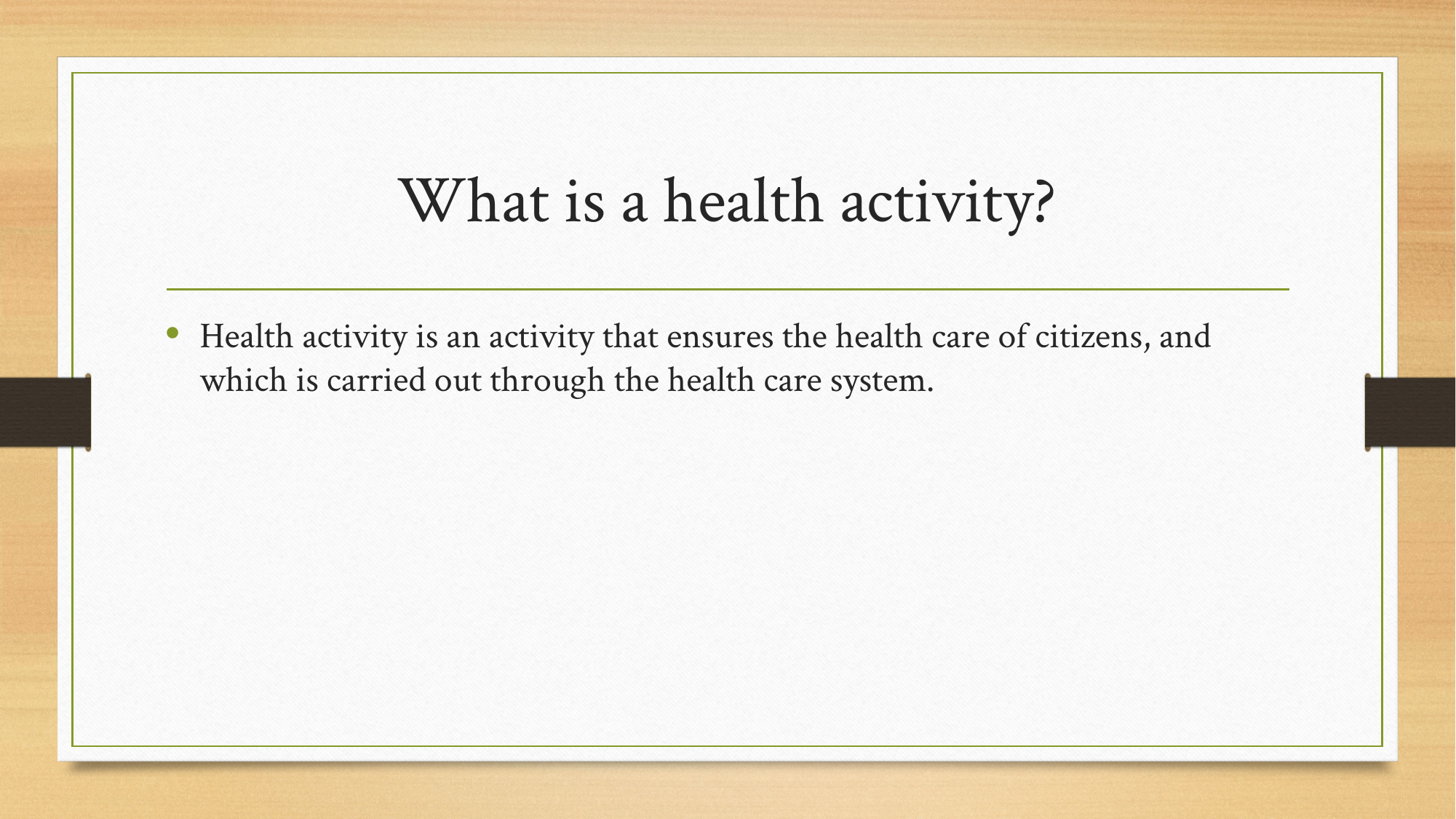

# What is a health activity?
Health activity is an activity that ensures the health care of citizens, and which is carried out through the health care system.